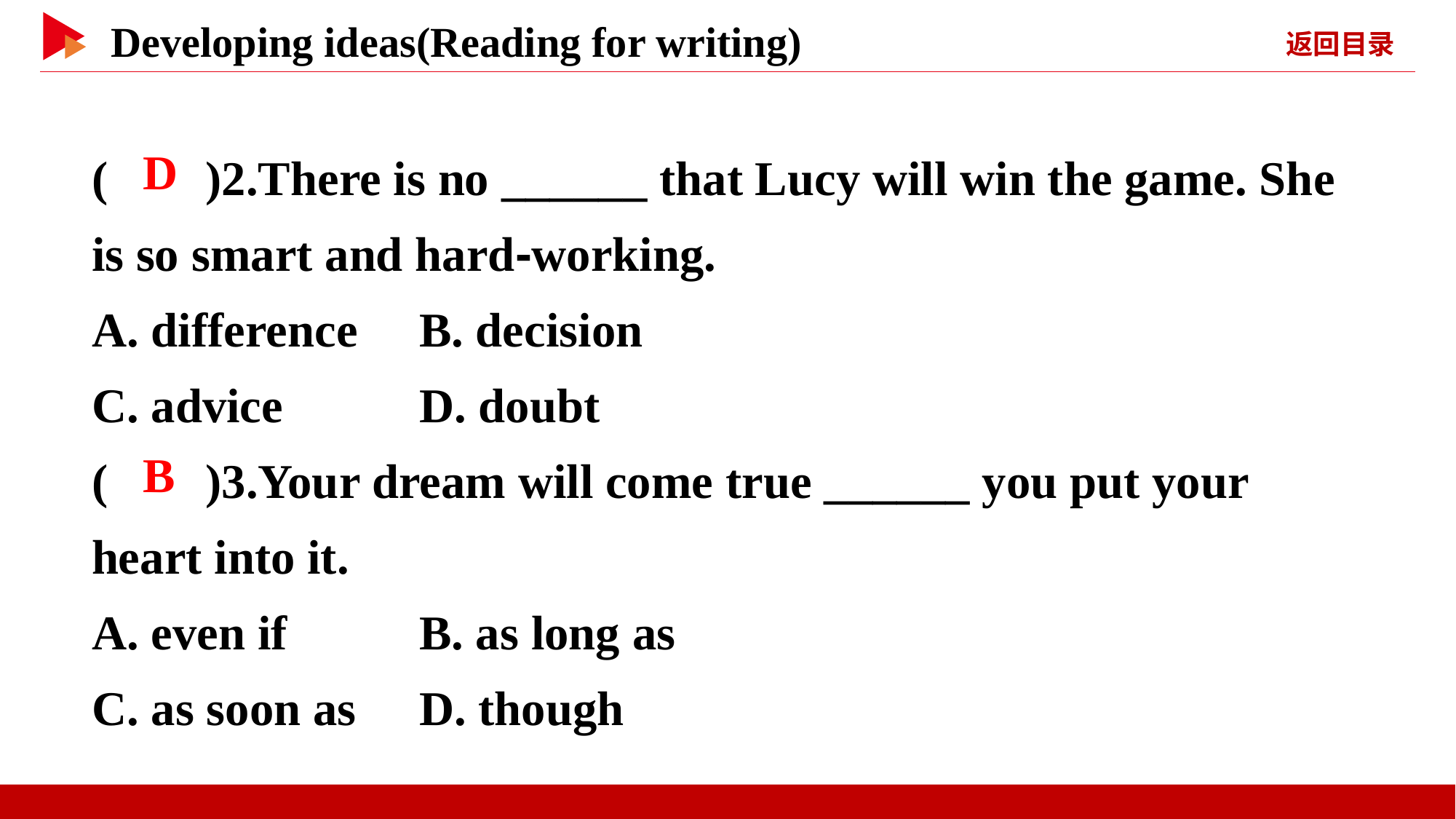

(        )2.There is no ______ that Lucy will win the game. She is so smart and hard⁃working.
A. difference	B. decision
C. advice		D. doubt
(        )3.Your dream will come true ______ you put your heart into it.
A. even if		B. as long as
C. as soon as	D. though
   D
   B